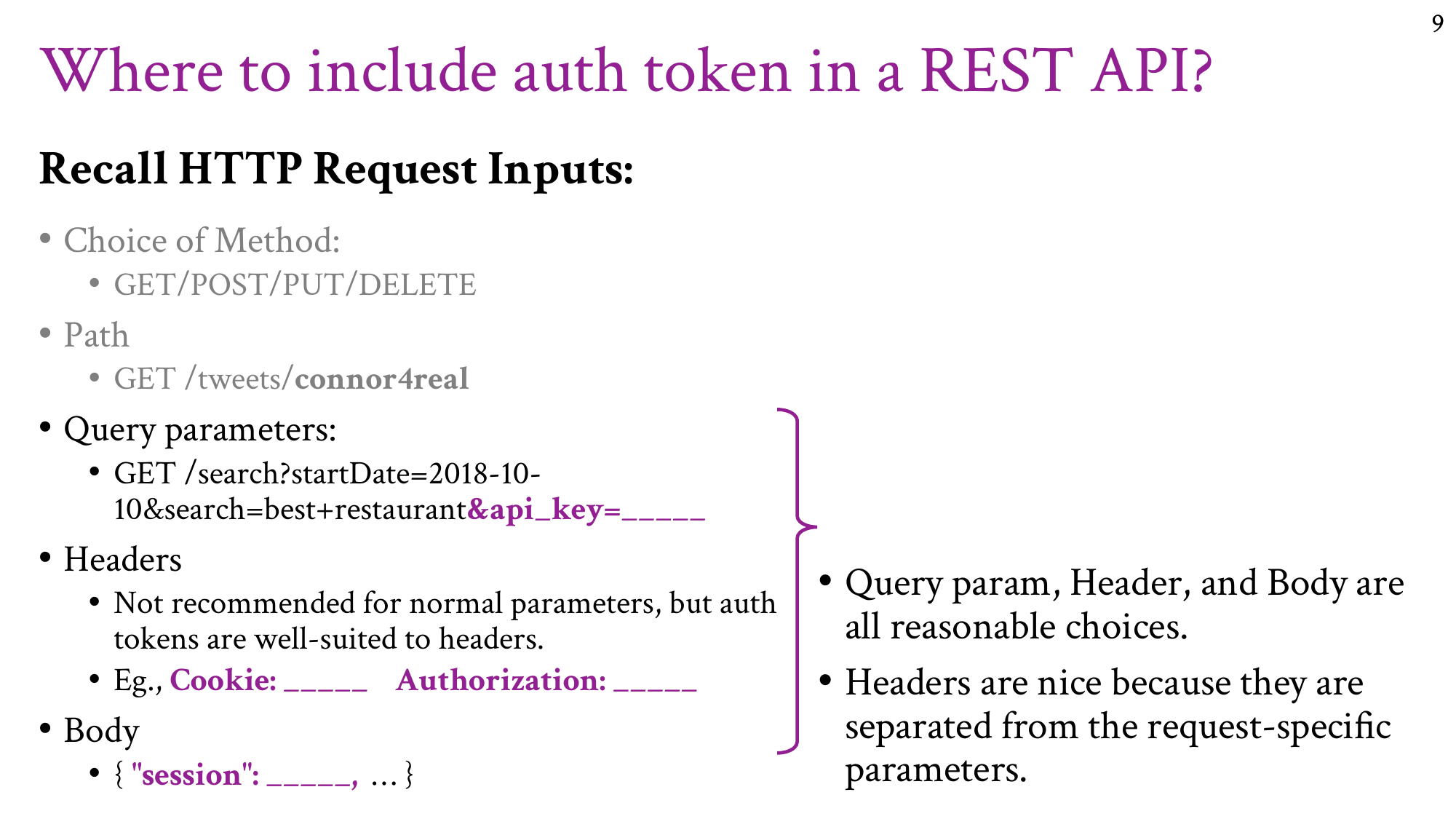

9
# Where to include auth token in a REST API?
Recall HTTP Request Inputs:

Query param, Header, and Body are all reasonable choices.
Headers are nice because they are separated from the request-specific parameters.
Choice of Method:
GET/POST/PUT/DELETE
Path
GET /tweets/connor4real
Query parameters:
GET /search?startDate=2018-10-10&search=best+restaurant&api_key=_____
Headers
Not recommended for normal parameters, but auth tokens are well-suited to headers.
Eg., Cookie: _____    Authorization: _____
Body
{ "session": _____,  … }